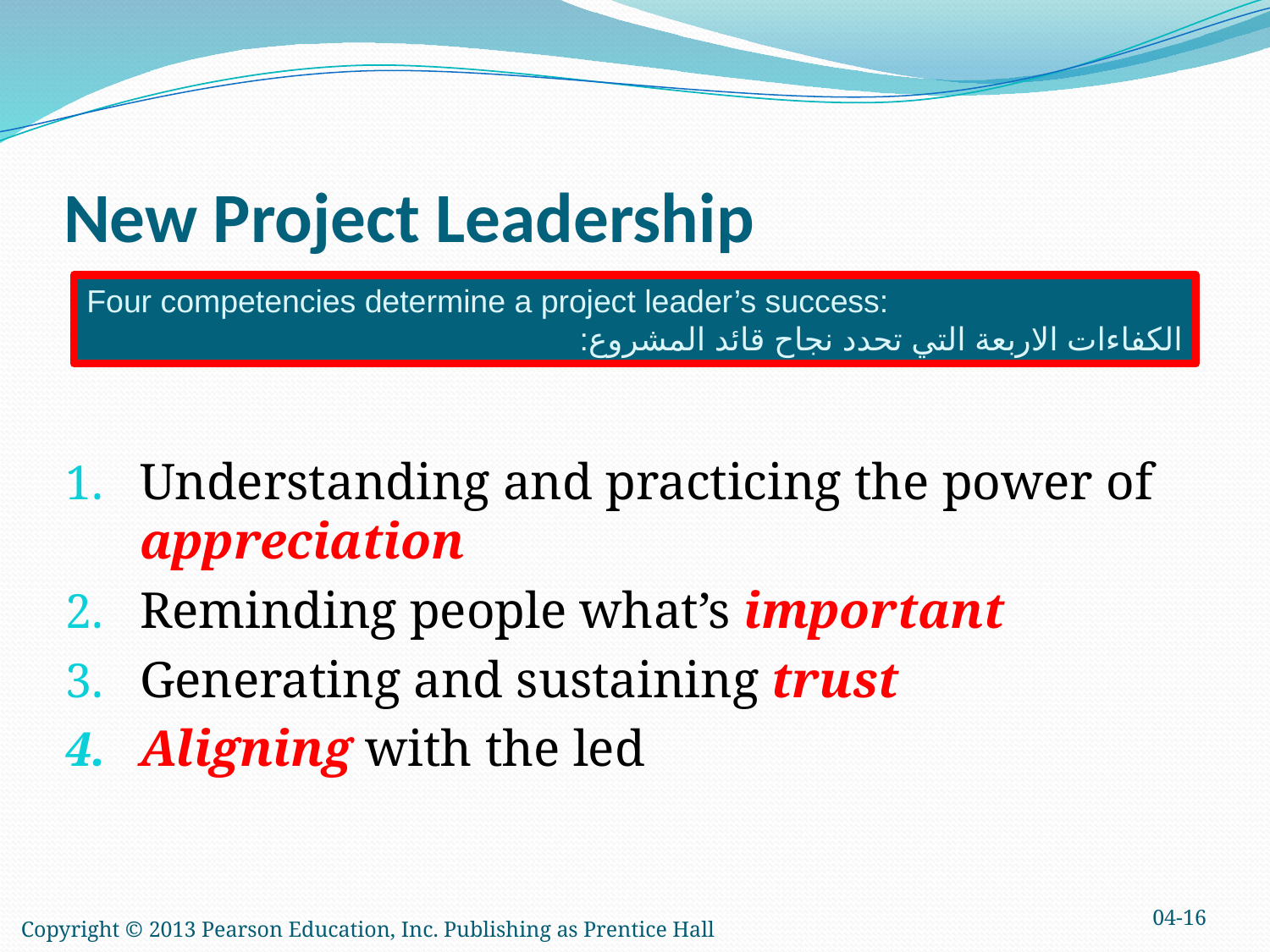

New Project Leadership
Four competencies determine a project leader’s success:
الكفاءات الاربعة التي تحدد نجاح قائد المشروع:
Understanding and practicing the power of appreciation
Reminding people what’s important
Generating and sustaining trust
Aligning with the led
04-16
Copyright © 2013 Pearson Education, Inc. Publishing as Prentice Hall